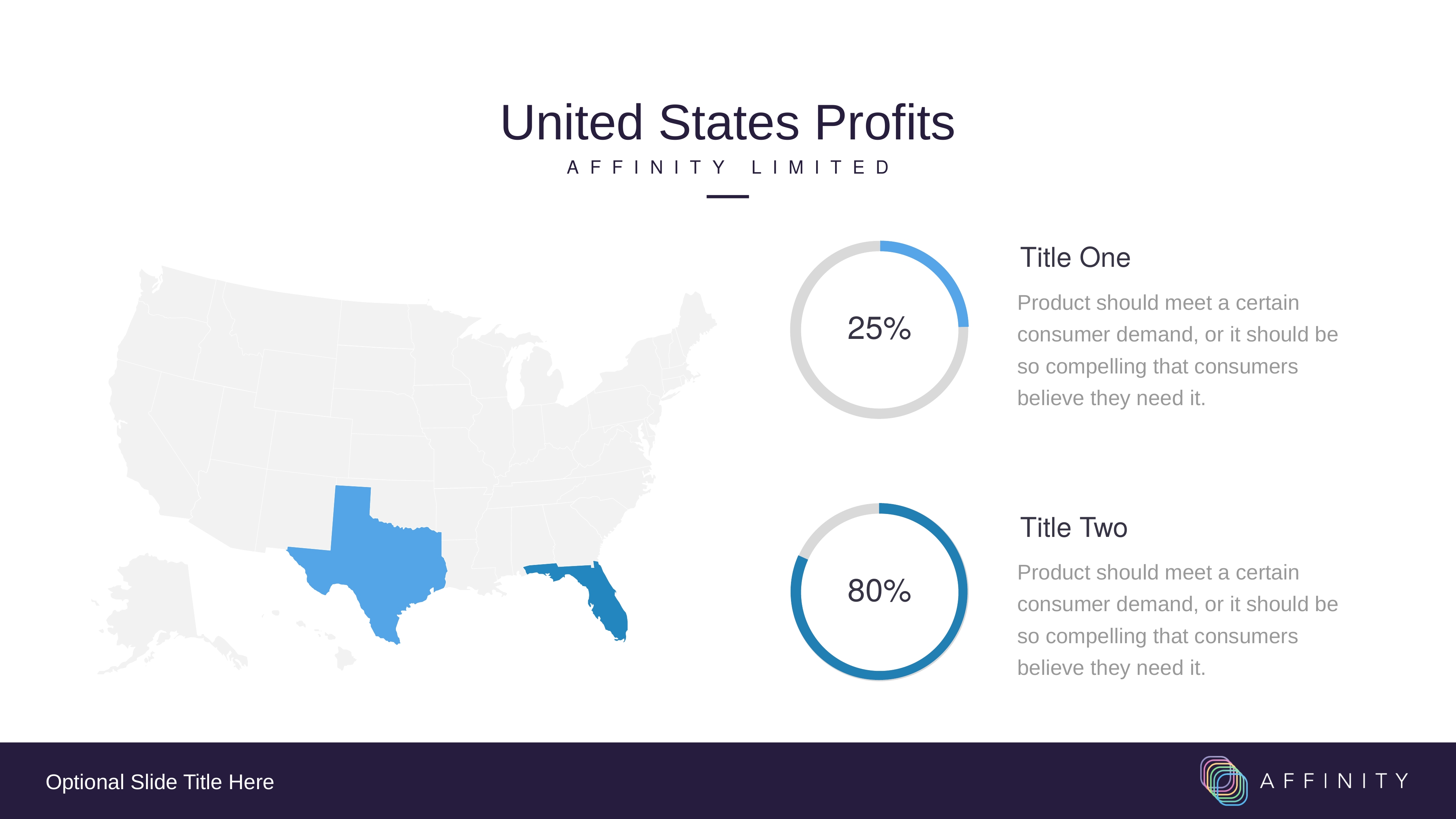

United States Profits
AFFINITY LIMITED

Title One

25%

Product should meet a certain consumer demand, or it should be so compelling that consumers believe they need it.

80%
Title Two
Product should meet a certain consumer demand, or it should be so compelling that consumers believe they need it.
Optional Slide Title Here